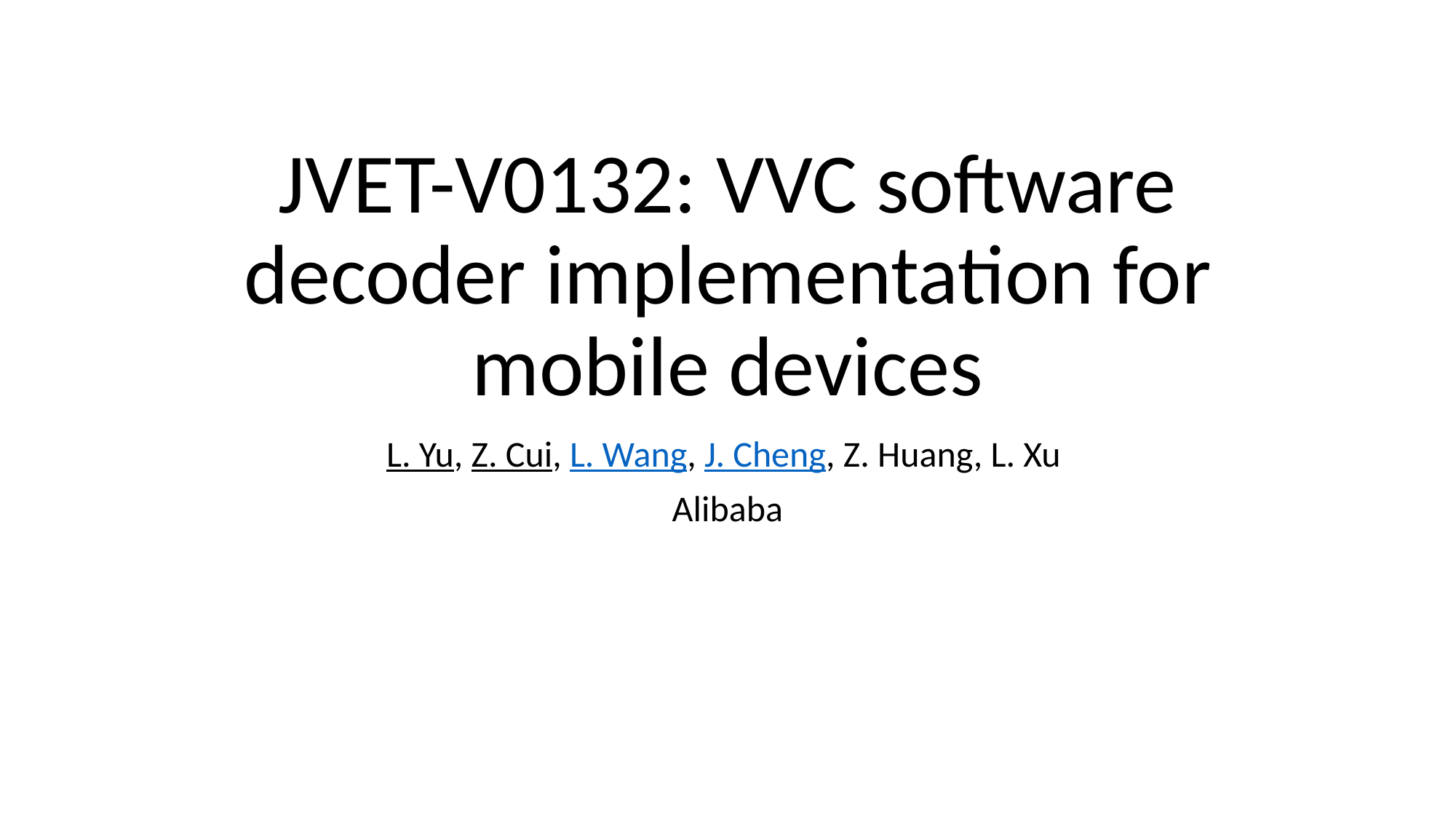

# JVET-V0132: VVC software decoder implementation for mobile devices
L. Yu, Z. Cui, L. Wang, J. Cheng, Z. Huang, L. Xu
Alibaba